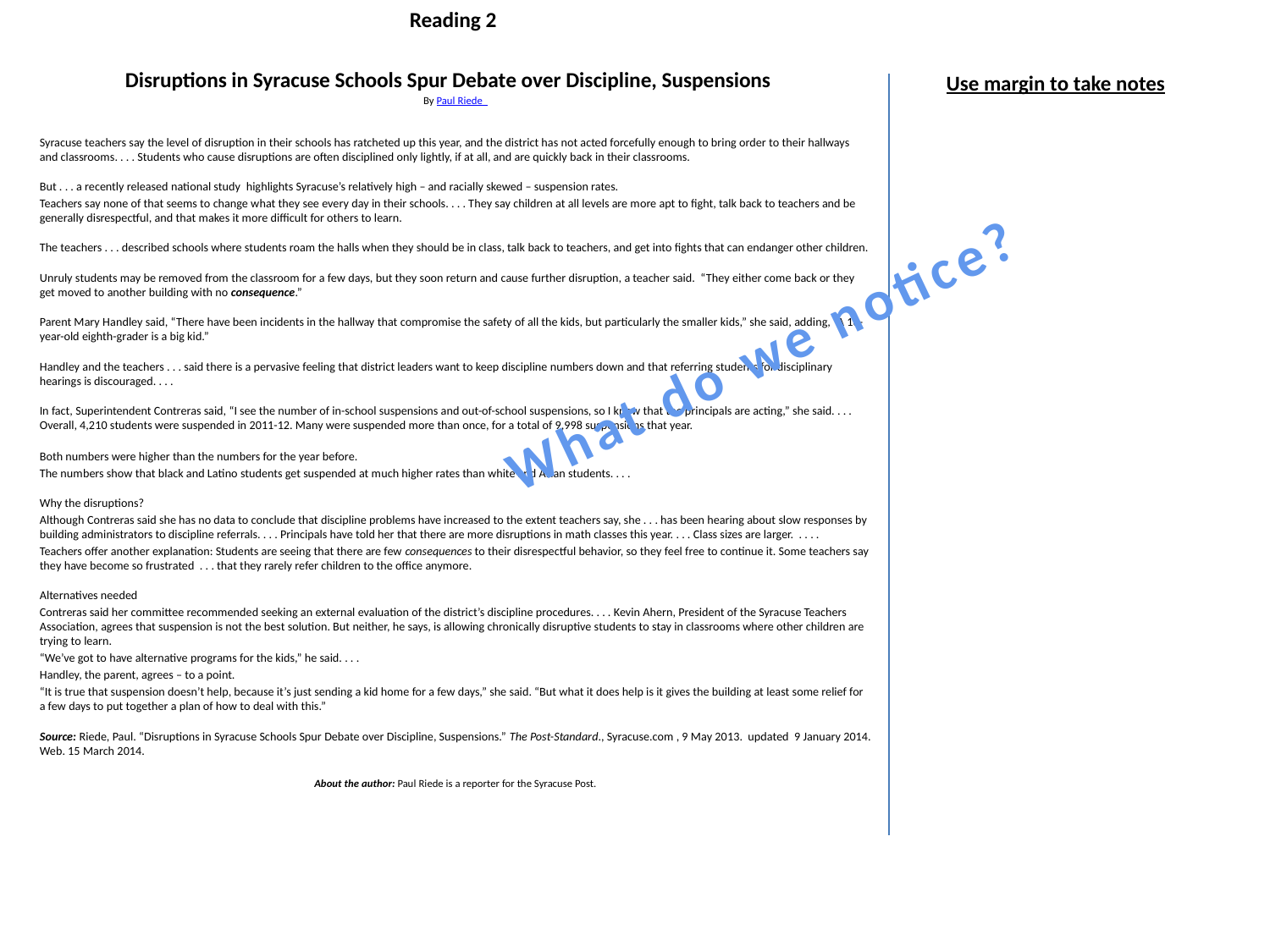

Reading 2

Disruptions in Syracuse Schools Spur Debate over Discipline, Suspensions
By Paul Riede
Syracuse teachers say the level of disruption in their schools has ratcheted up this year, and the district has not acted forcefully enough to bring order to their hallways and classrooms. . . . Students who cause disruptions are often disciplined only lightly, if at all, and are quickly back in their classrooms.

But . . . a recently released national study  highlights Syracuse’s relatively high – and racially skewed – suspension rates.
Teachers say none of that seems to change what they see every day in their schools. . . . They say children at all levels are more apt to fight, talk back to teachers and be generally disrespectful, and that makes it more difficult for others to learn.

The teachers . . . described schools where students roam the halls when they should be in class, talk back to teachers, and get into fights that can endanger other children.

Unruly students may be removed from the classroom for a few days, but they soon return and cause further disruption, a teacher said.  “They either come back or they get moved to another building with no consequence.”

Parent Mary Handley said, “There have been incidents in the hallway that compromise the safety of all the kids, but particularly the smaller kids,” she said, adding, “A 16-year-old eighth-grader is a big kid.”

Handley and the teachers . . . said there is a pervasive feeling that district leaders want to keep discipline numbers down and that referring students for disciplinary hearings is discouraged. . . .

In fact, Superintendent Contreras said, “I see the number of in-school suspensions and out-of-school suspensions, so I know that the principals are acting,” she said. . . . Overall, 4,210 students were suspended in 2011-12. Many were suspended more than once, for a total of 9,998 suspensions that year.
 
Both numbers were higher than the numbers for the year before.
The numbers show that black and Latino students get suspended at much higher rates than white and Asian students. . . .

Why the disruptions?
Although Contreras said she has no data to conclude that discipline problems have increased to the extent teachers say, she . . . has been hearing about slow responses by building administrators to discipline referrals. . . . Principals have told her that there are more disruptions in math classes this year. . . . Class sizes are larger.  . . . .
Teachers offer another explanation: Students are seeing that there are few consequences to their disrespectful behavior, so they feel free to continue it. Some teachers say they have become so frustrated  . . . that they rarely refer children to the office anymore.

Alternatives needed
Contreras said her committee recommended seeking an external evaluation of the district’s discipline procedures. . . . Kevin Ahern, President of the Syracuse Teachers Association, agrees that suspension is not the best solution. But neither, he says, is allowing chronically disruptive students to stay in classrooms where other children are trying to learn.
“We’ve got to have alternative programs for the kids,” he said. . . .
Handley, the parent, agrees – to a point.
“It is true that suspension doesn’t help, because it’s just sending a kid home for a few days,” she said. “But what it does help is it gives the building at least some relief for a few days to put together a plan of how to deal with this.”

Source: Riede, Paul. “Disruptions in Syracuse Schools Spur Debate over Discipline, Suspensions.” The Post-Standard., Syracuse.com , 9 May 2013.  updated  9 January 2014. Web. 15 March 2014.

About the author: Paul Riede is a reporter for the Syracuse Post.

Use margin to take notes

What do we notice?